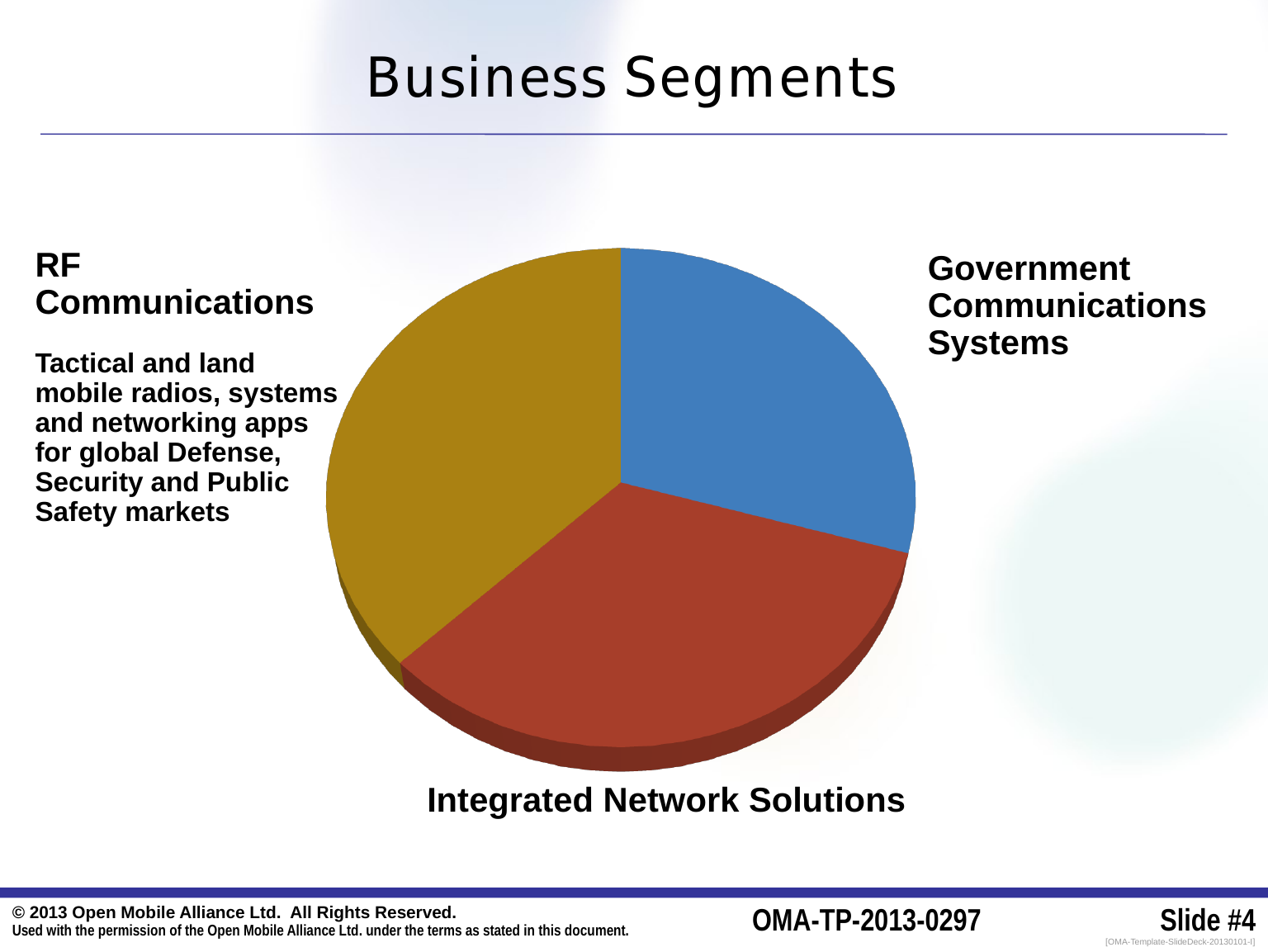

# Business Segments

[unsupported chart]

RF
Communications

Tactical and land mobile radios, systems and networking apps for global Defense, Security and Public Safety markets
Government Communications
Systems

Integrated Network Solutions